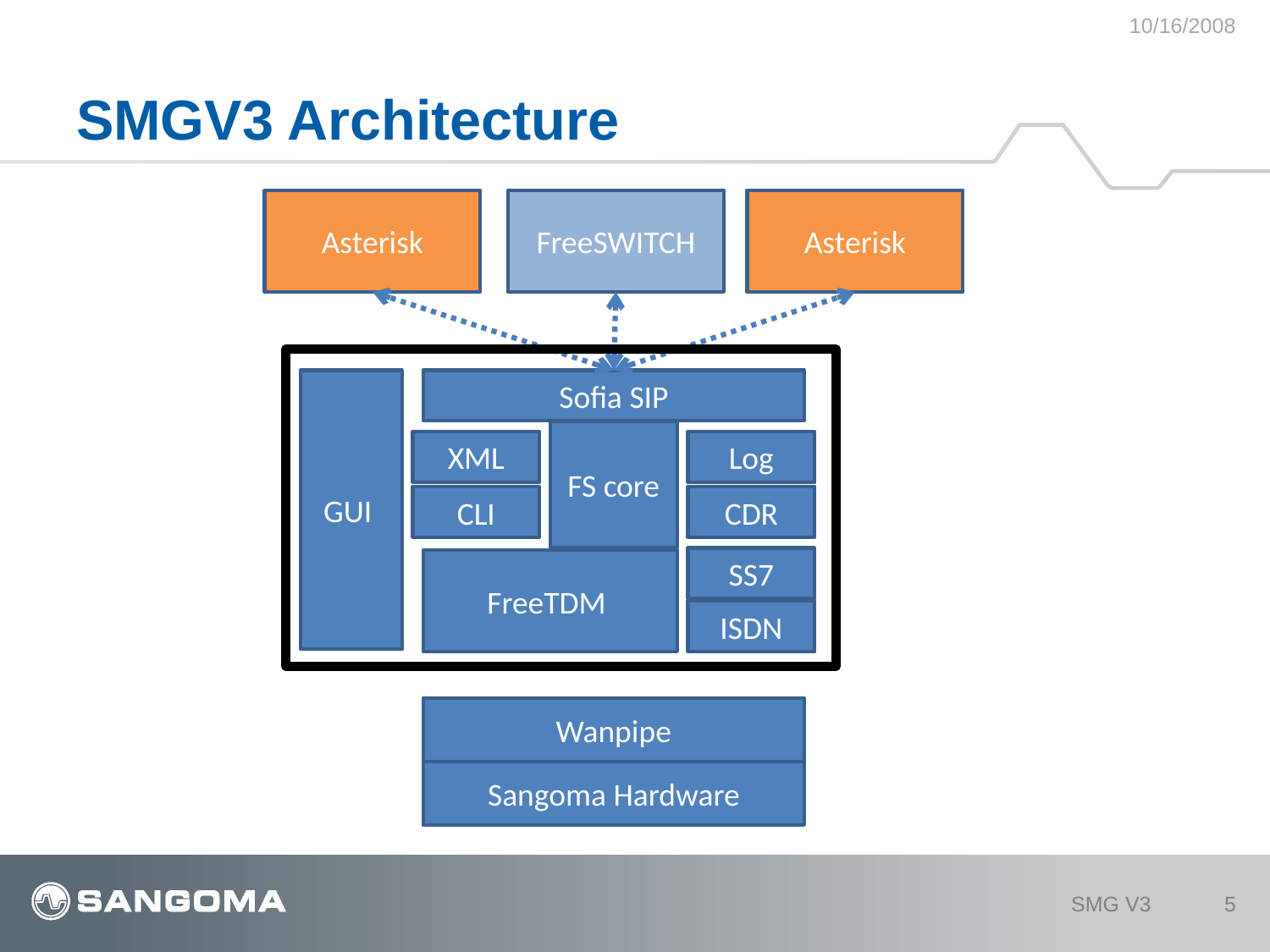

10/16/2008
# SMGV3 Architecture
Asterisk
FreeSWITCH
Asterisk

GUI
Sofia SIP
FS core
XML
CLI
Log
CDR
SS7
FreeTDM
ISDN
Wanpipe
Sangoma Hardware
SMG V3
5